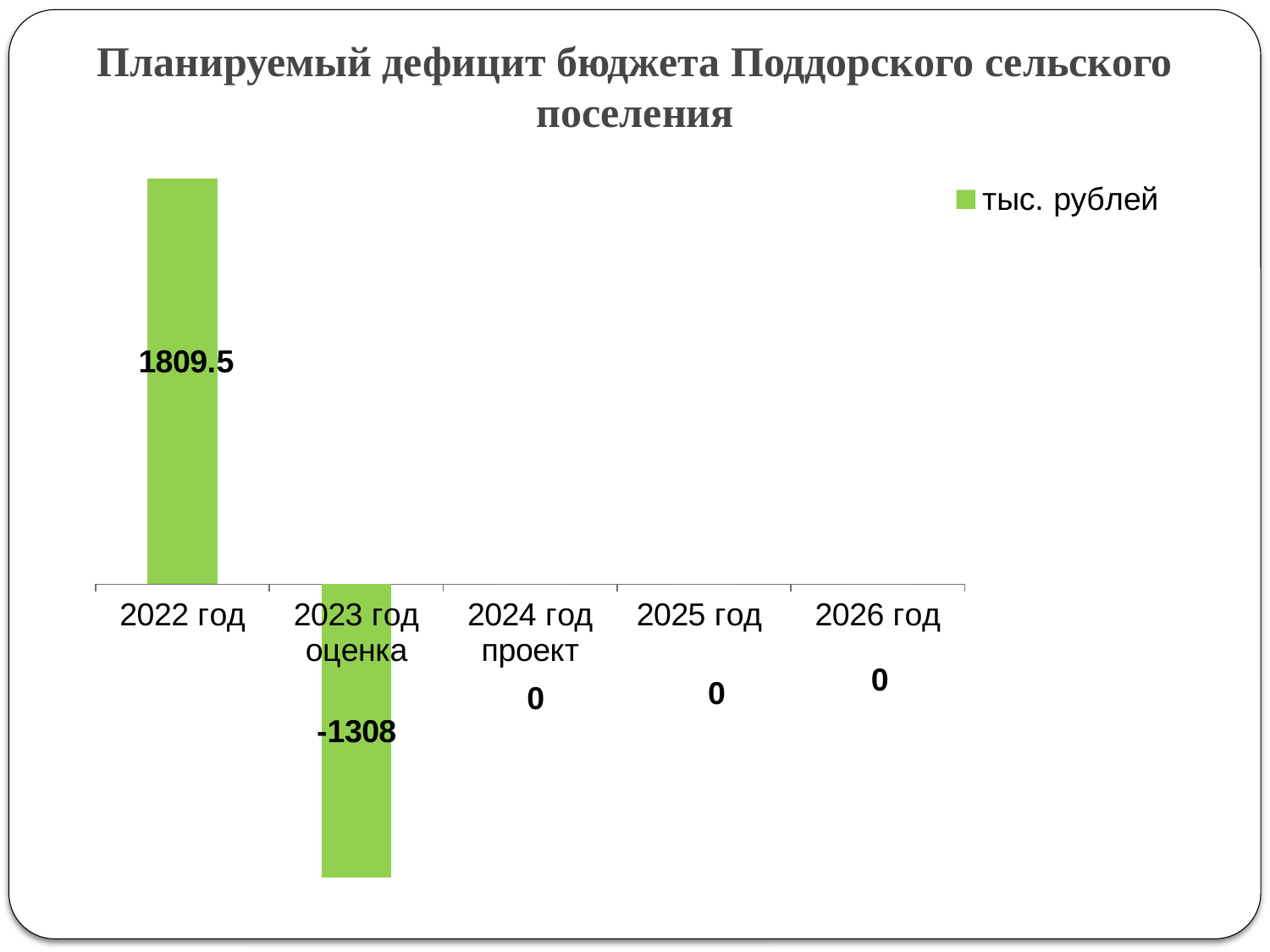

# Планируемый дефицит бюджета Поддорского сельского поселения

### Chart

| Category | тыс. рублей |
|---|---|
| 2022 год | 1809.5 |
| 2023 год оценка | -1308.0 |
| 2024 год проект | 0.0 |
| 2025 год  | 0.0 |
| 2026 год | 0.0 |